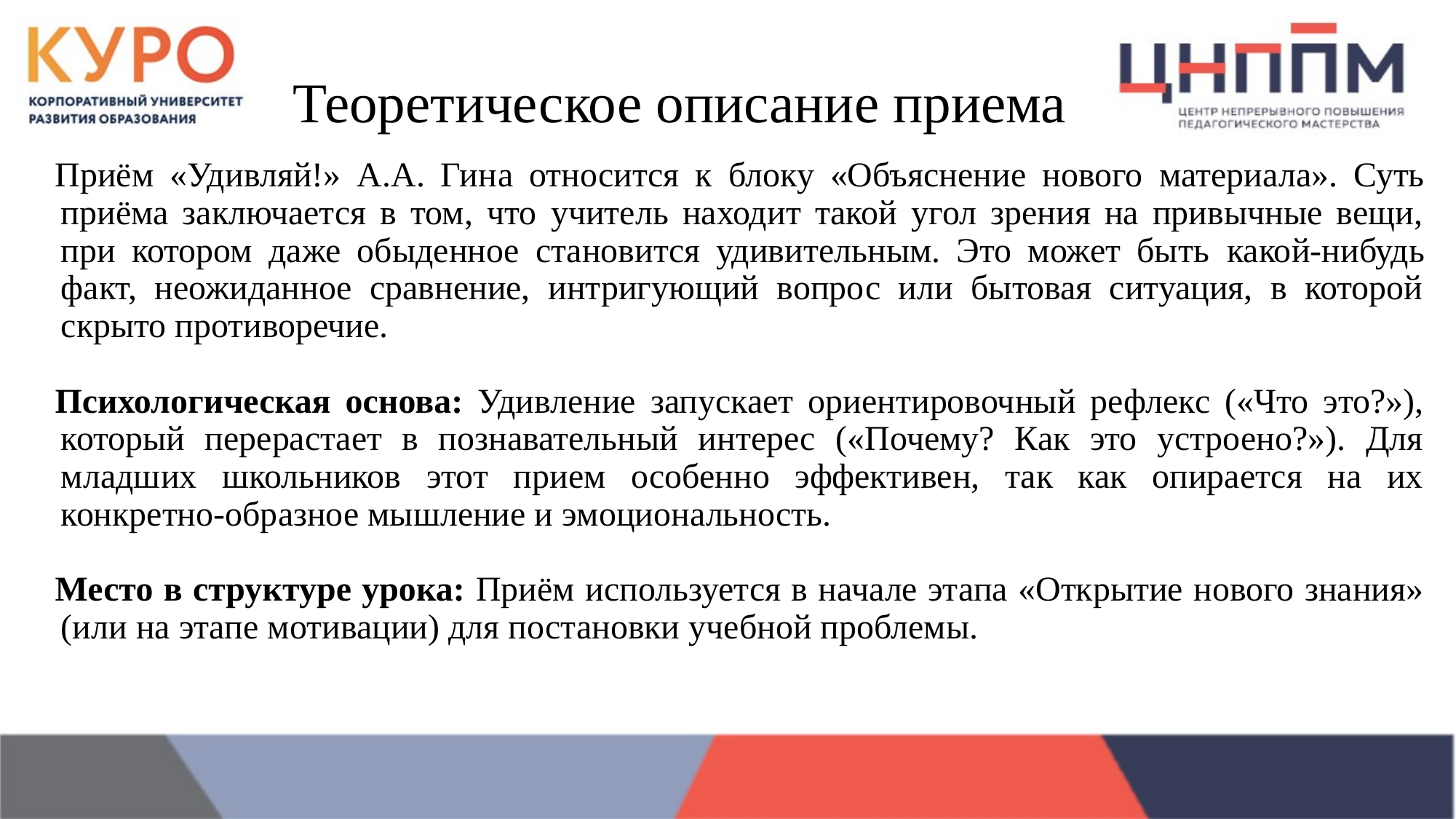

# Теоретическое описание приема
Приём «Удивляй!» А.А. Гина относится к блоку «Объяснение нового материала». Суть приёма заключается в том, что учитель находит такой угол зрения на привычные вещи, при котором даже обыденное становится удивительным. Это может быть какой-нибудь факт, неожиданное сравнение, интригующий вопрос или бытовая ситуация, в которой скрыто противоречие.

Психологическая основа: Удивление запускает ориентировочный рефлекс («Что это?»), который перерастает в познавательный интерес («Почему? Как это устроено?»). Для младших школьников этот прием особенно эффективен, так как опирается на их конкретно-образное мышление и эмоциональность.

Место в структуре урока: Приём используется в начале этапа «Открытие нового знания» (или на этапе мотивации) для постановки учебной проблемы.